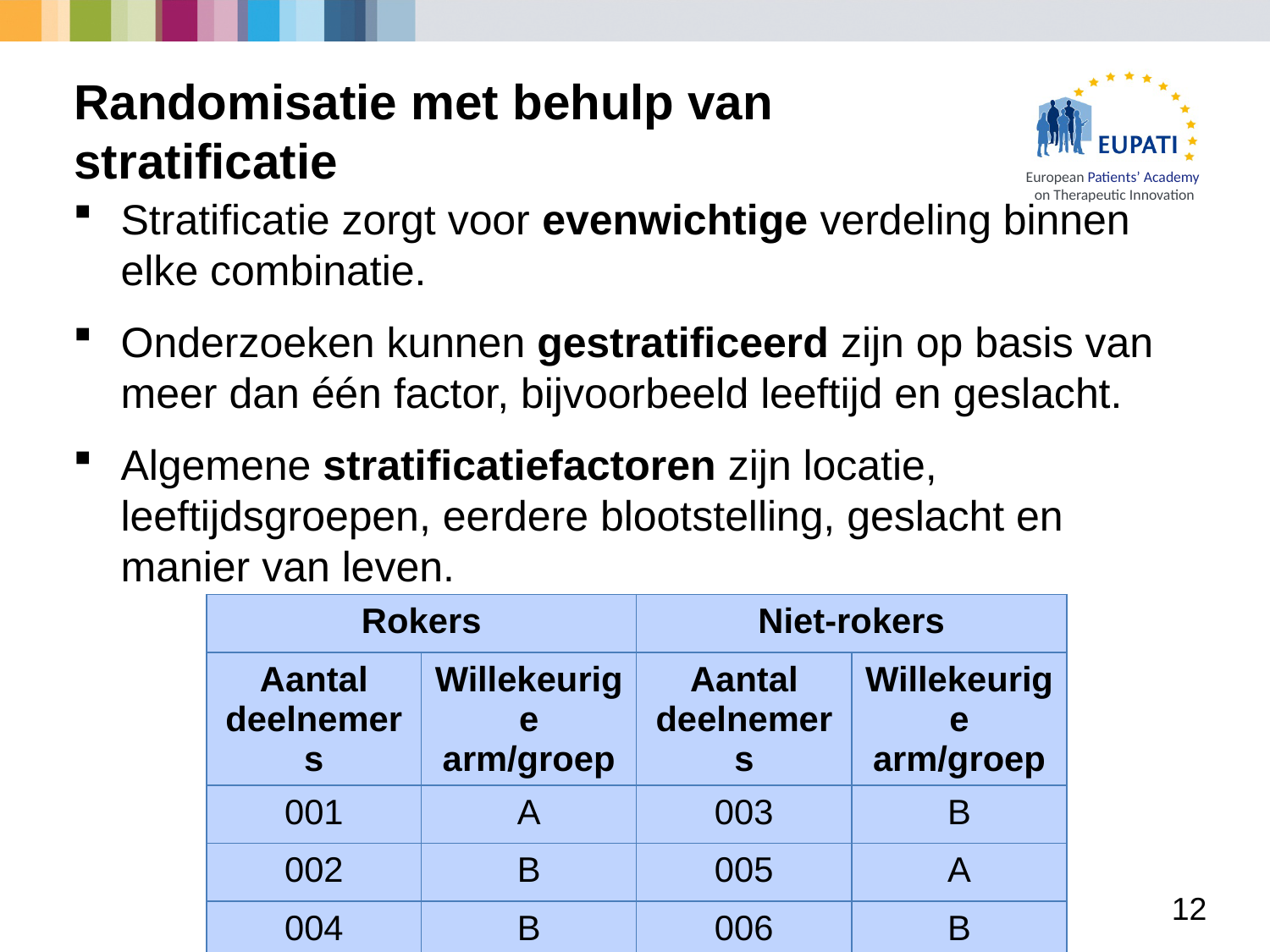

# Randomisatie met behulp van stratificatie
Stratificatie zorgt voor evenwichtige verdeling binnen elke combinatie.
Onderzoeken kunnen gestratificeerd zijn op basis van meer dan één factor, bijvoorbeeld leeftijd en geslacht.
Algemene stratificatiefactoren zijn locatie, leeftijdsgroepen, eerdere blootstelling, geslacht en manier van leven.
| Rokers |  | Niet-rokers |  |
| --- | --- | --- | --- |
| Aantal deelnemers | Willekeurige arm/groep | Aantal deelnemers | Willekeurige arm/groep |
| 001 | A | 003 | B |
| 002 | B | 005 | A |
| 004 | B | 006 | B |
12